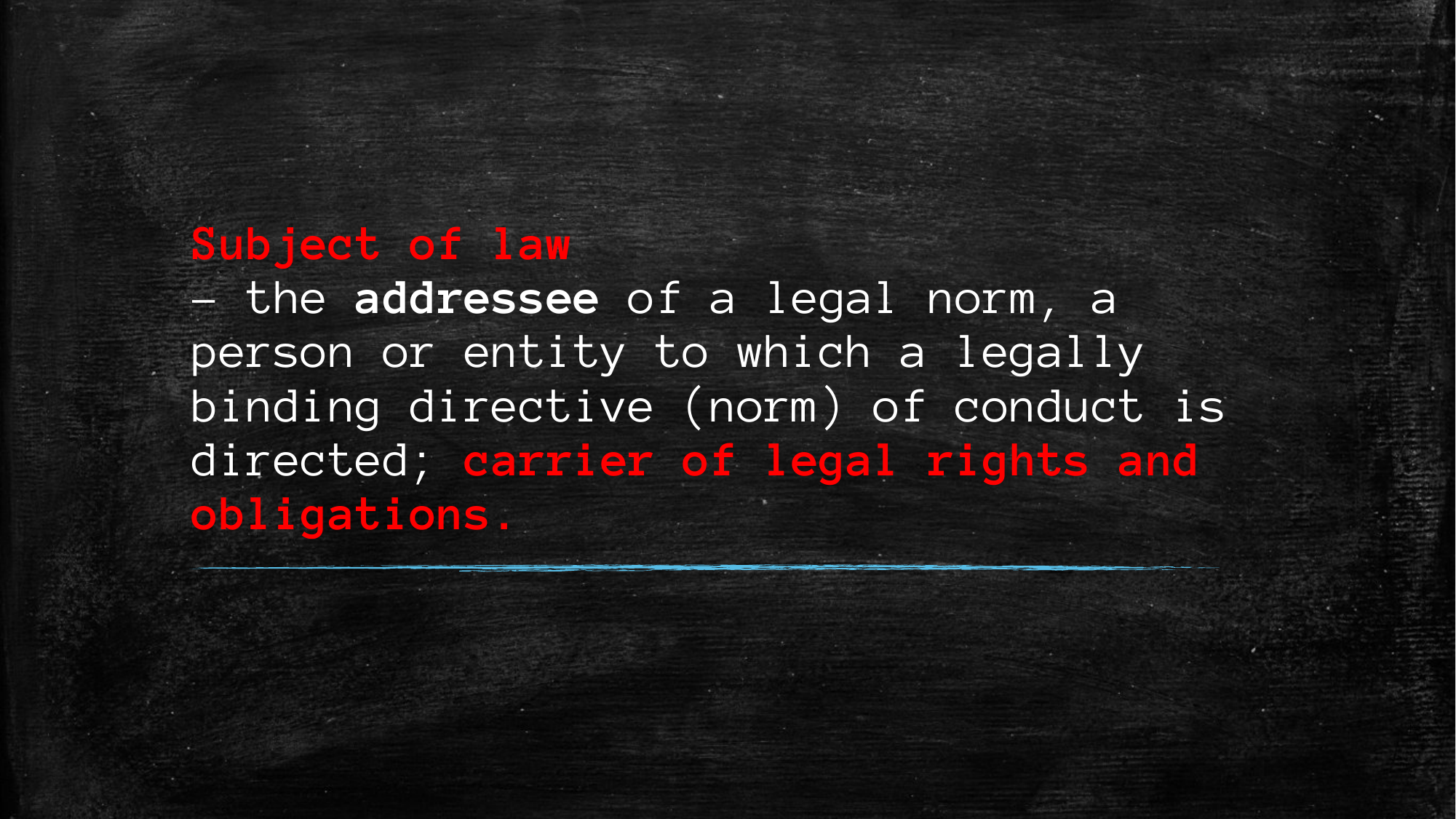

# Subject of law – the addressee of a legal norm, a person or entity to which a legally binding directive (norm) of conduct is directed; carrier of legal rights and obligations.